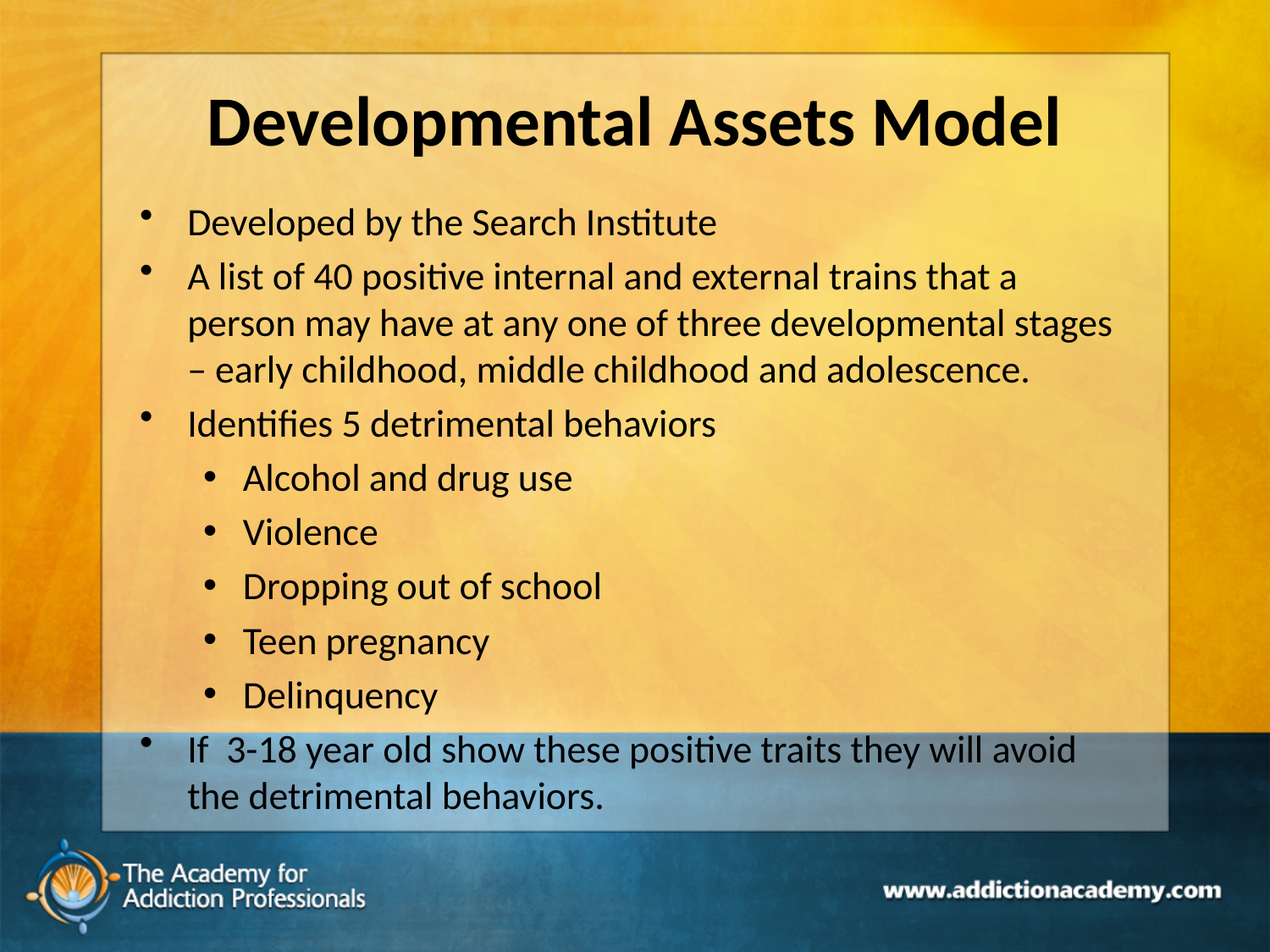

# Developmental Assets Model
Developed by the Search Institute
A list of 40 positive internal and external trains that a person may have at any one of three developmental stages – early childhood, middle childhood and adolescence.
Identifies 5 detrimental behaviors
Alcohol and drug use
Violence
Dropping out of school
Teen pregnancy
Delinquency
If  3-18 year old show these positive traits they will avoid the detrimental behaviors.